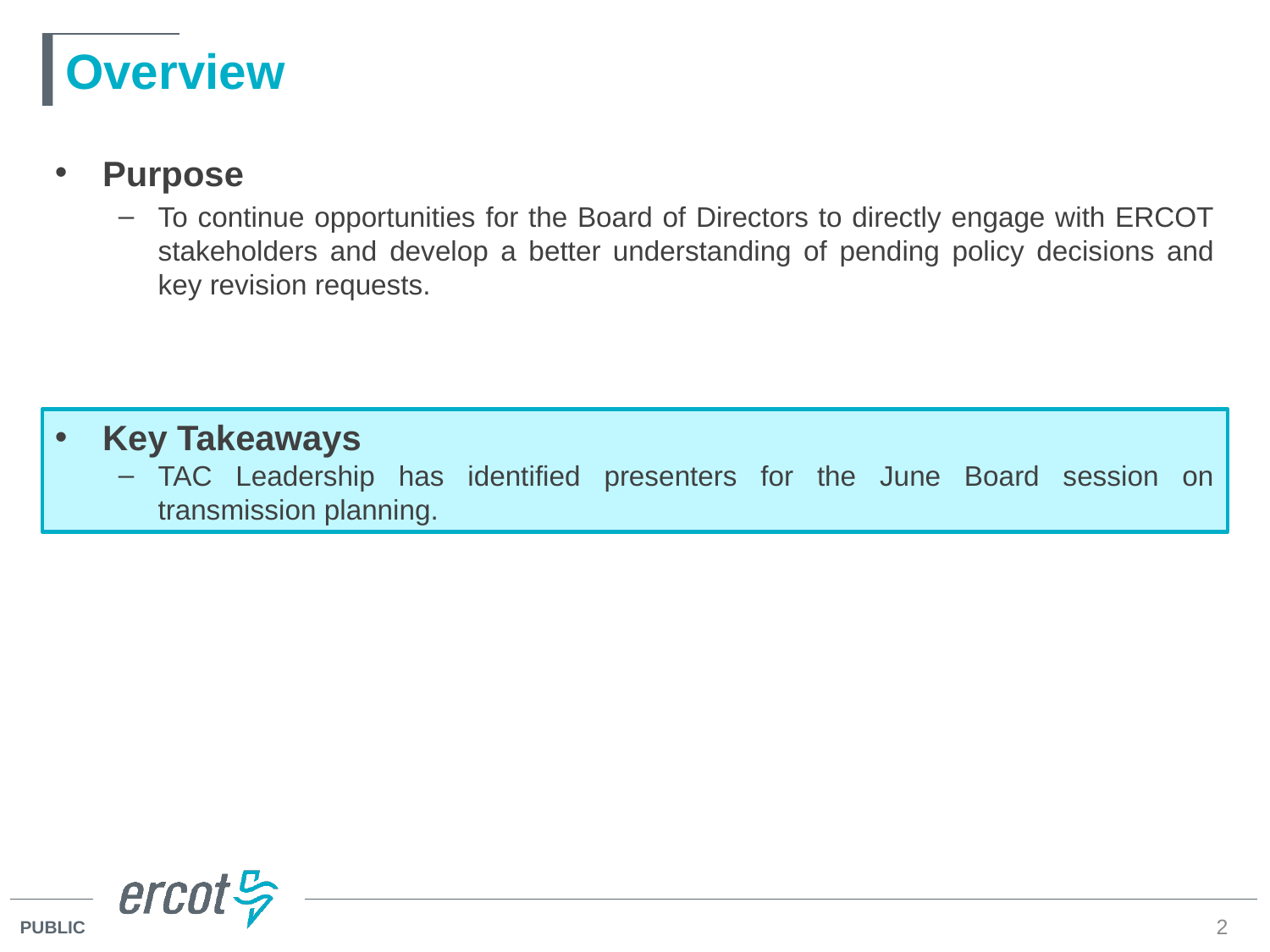

# Overview
Purpose
To continue opportunities for the Board of Directors to directly engage with ERCOT stakeholders and develop a better understanding of pending policy decisions and key revision requests.

Key Takeaways
TAC Leadership has identified presenters for the June Board session on transmission planning.
2